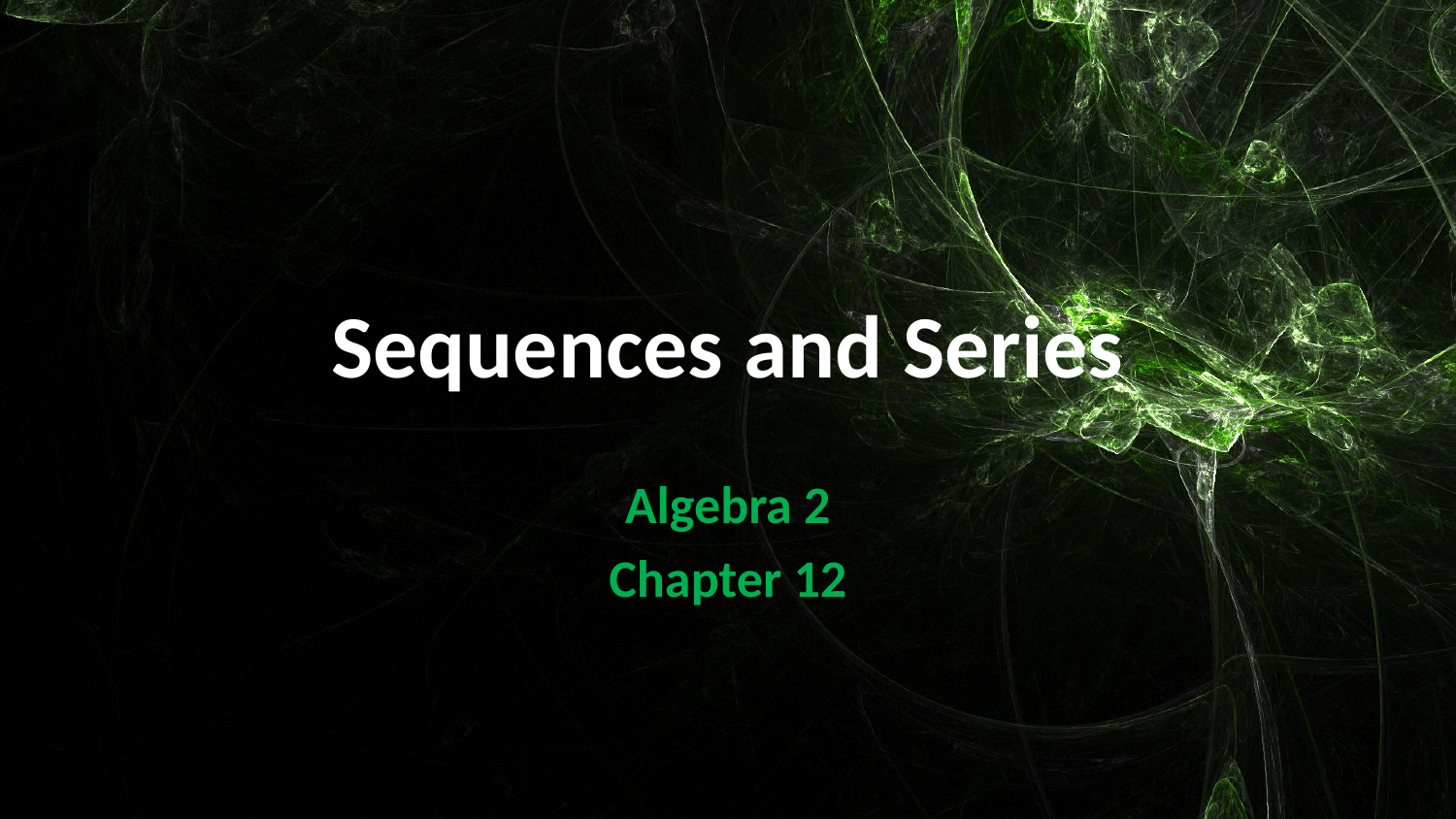

# Sequences and Series
Algebra 2
Chapter 12